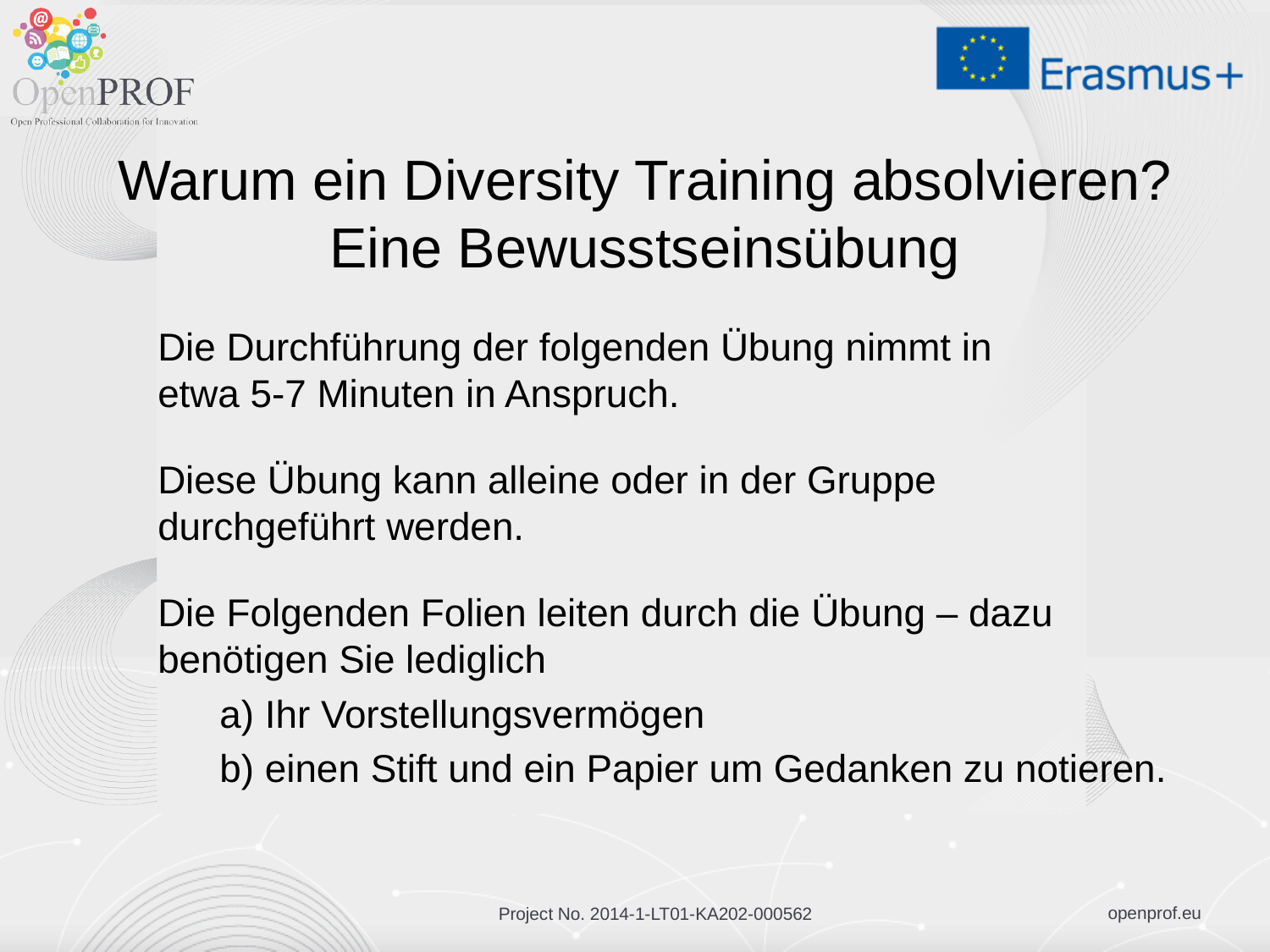

# Warum ein Diversity Training absolvieren? Eine Bewusstseinsübung
Die Durchführung der folgenden Übung nimmt in
etwa 5-7 Minuten in Anspruch.

Diese Übung kann alleine oder in der Gruppe
durchgeführt werden.

Die Folgenden Folien leiten durch die Übung – dazu benötigen Sie lediglich
 a) Ihr Vorstellungsvermögen
 b) einen Stift und ein Papier um Gedanken zu notieren.